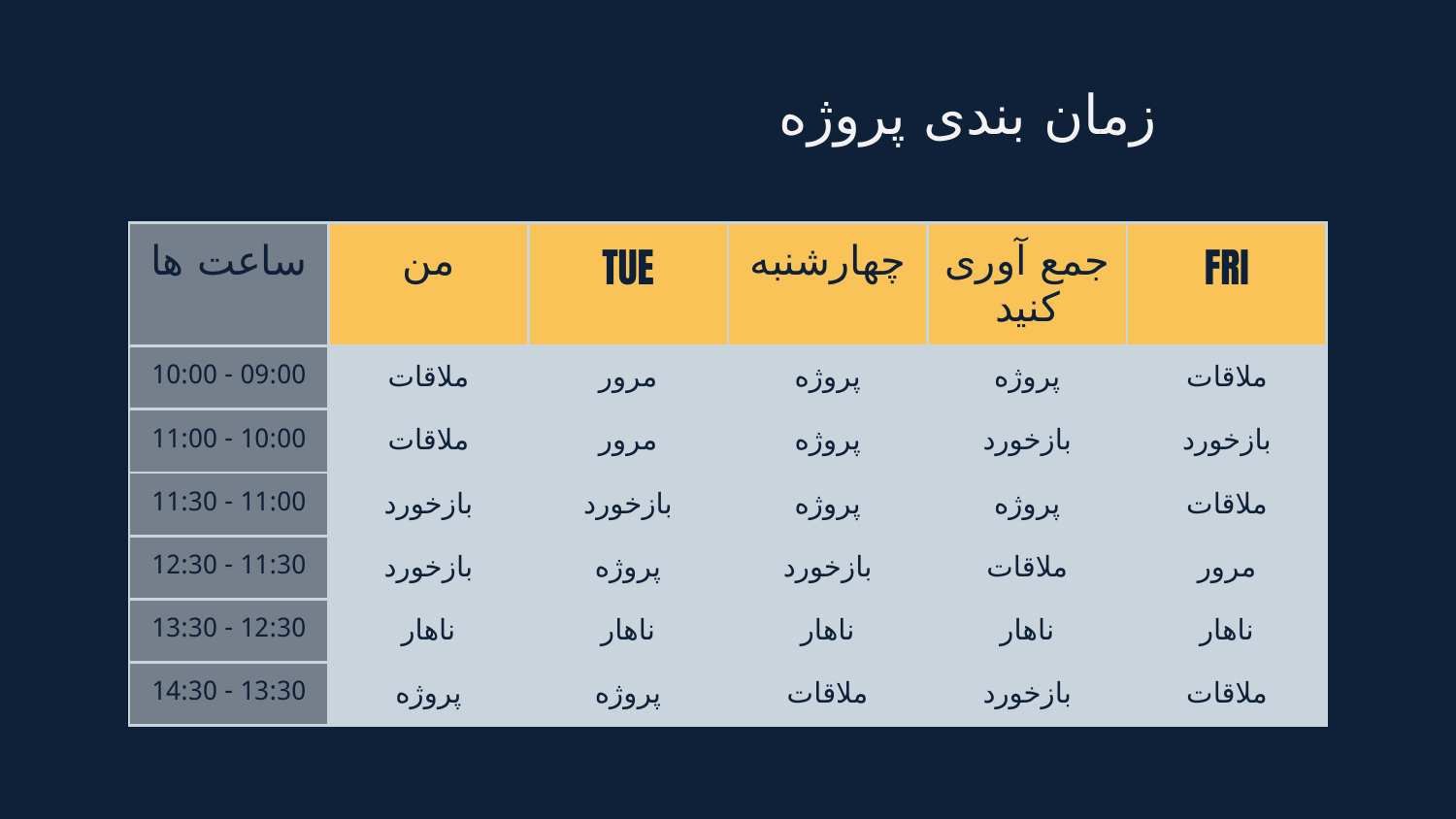

# زمان بندی پروژه
| ساعت ها | من | TUE | چهارشنبه | جمع آوری کنید | FRI |
| --- | --- | --- | --- | --- | --- |
| 09:00 - 10:00 | ملاقات | مرور | پروژه | پروژه | ملاقات |
| 10:00 - 11:00 | ملاقات | مرور | پروژه | بازخورد | بازخورد |
| 11:00 - 11:30 | بازخورد | بازخورد | پروژه | پروژه | ملاقات |
| 11:30 - 12:30 | بازخورد | پروژه | بازخورد | ملاقات | مرور |
| 12:30 - 13:30 | ناهار | ناهار | ناهار | ناهار | ناهار |
| 13:30 - 14:30 | پروژه | پروژه | ملاقات | بازخورد | ملاقات |